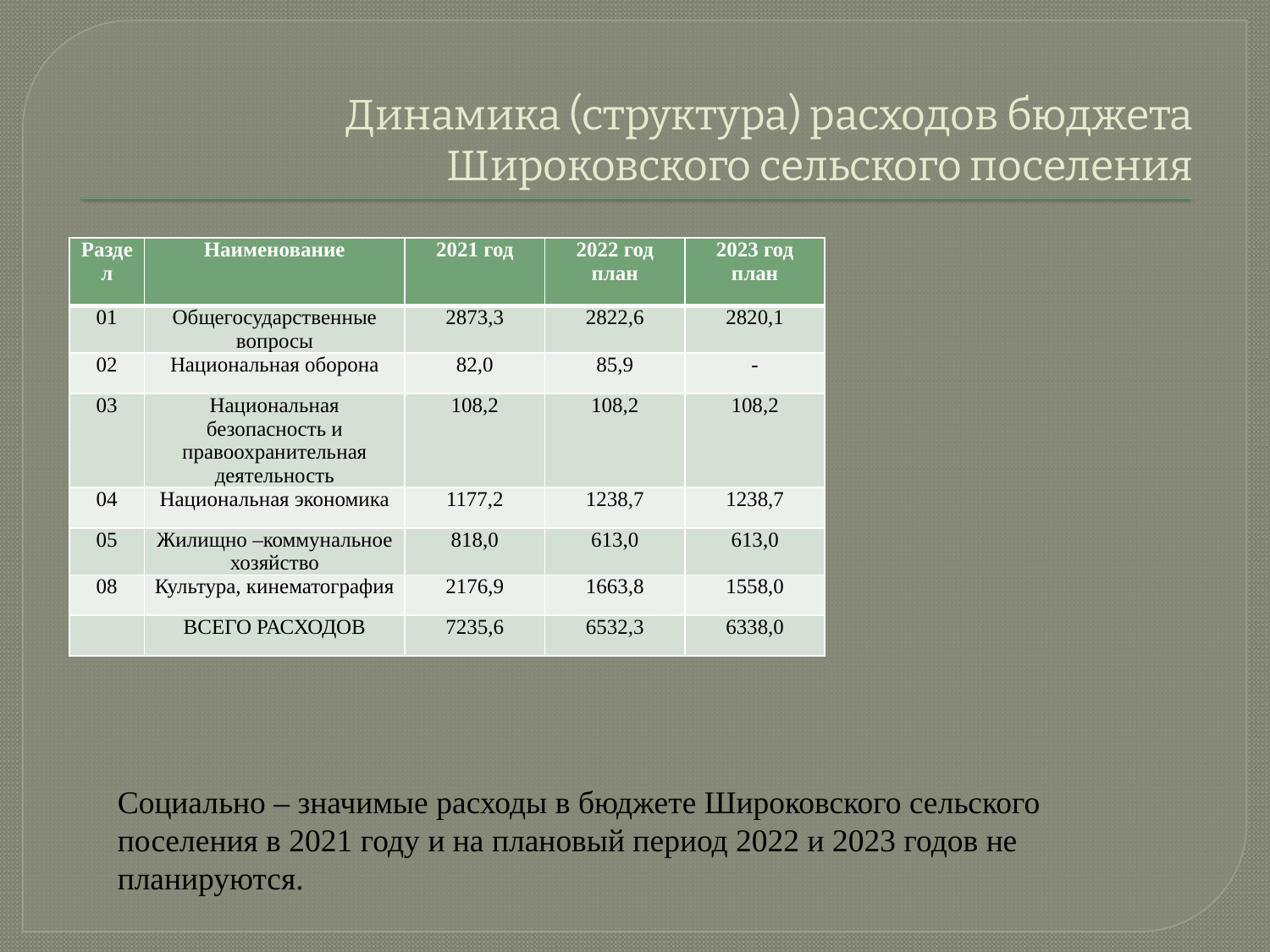

# Динамика (структура) расходов бюджета Широковского сельского поселения
| Раздел | Наименование | 2021 год | 2022 год план | 2023 год план |
| --- | --- | --- | --- | --- |
| 01 | Общегосударственные вопросы | 2873,3 | 2822,6 | 2820,1 |
| 02 | Национальная оборона | 82,0 | 85,9 | - |
| 03 | Национальная безопасность и правоохранительная деятельность | 108,2 | 108,2 | 108,2 |
| 04 | Национальная экономика | 1177,2 | 1238,7 | 1238,7 |
| 05 | Жилищно –коммунальное хозяйство | 818,0 | 613,0 | 613,0 |
| 08 | Культура, кинематография | 2176,9 | 1663,8 | 1558,0 |
|  | ВСЕГО РАСХОДОВ | 7235,6 | 6532,3 | 6338,0 |
Социально – значимые расходы в бюджете Широковского сельского поселения в 2021 году и на плановый период 2022 и 2023 годов не планируются.